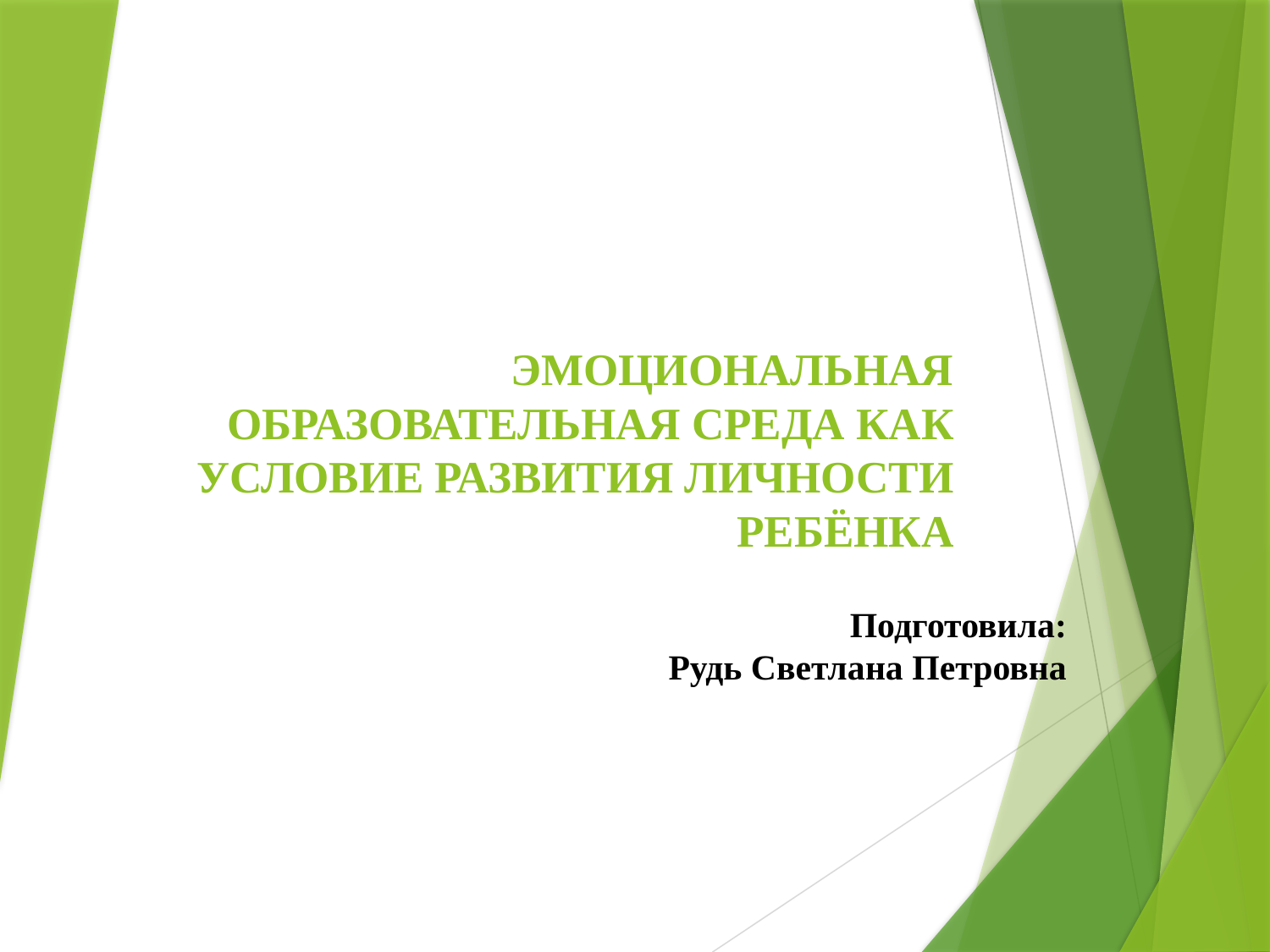

# ЭМОЦИОНАЛЬНАЯ ОБРАЗОВАТЕЛЬНАЯ СРЕДА КАК УСЛОВИЕ РАЗВИТИЯ ЛИЧНОСТИ РЕБЁНКА
Подготовила:
Рудь Светлана Петровна